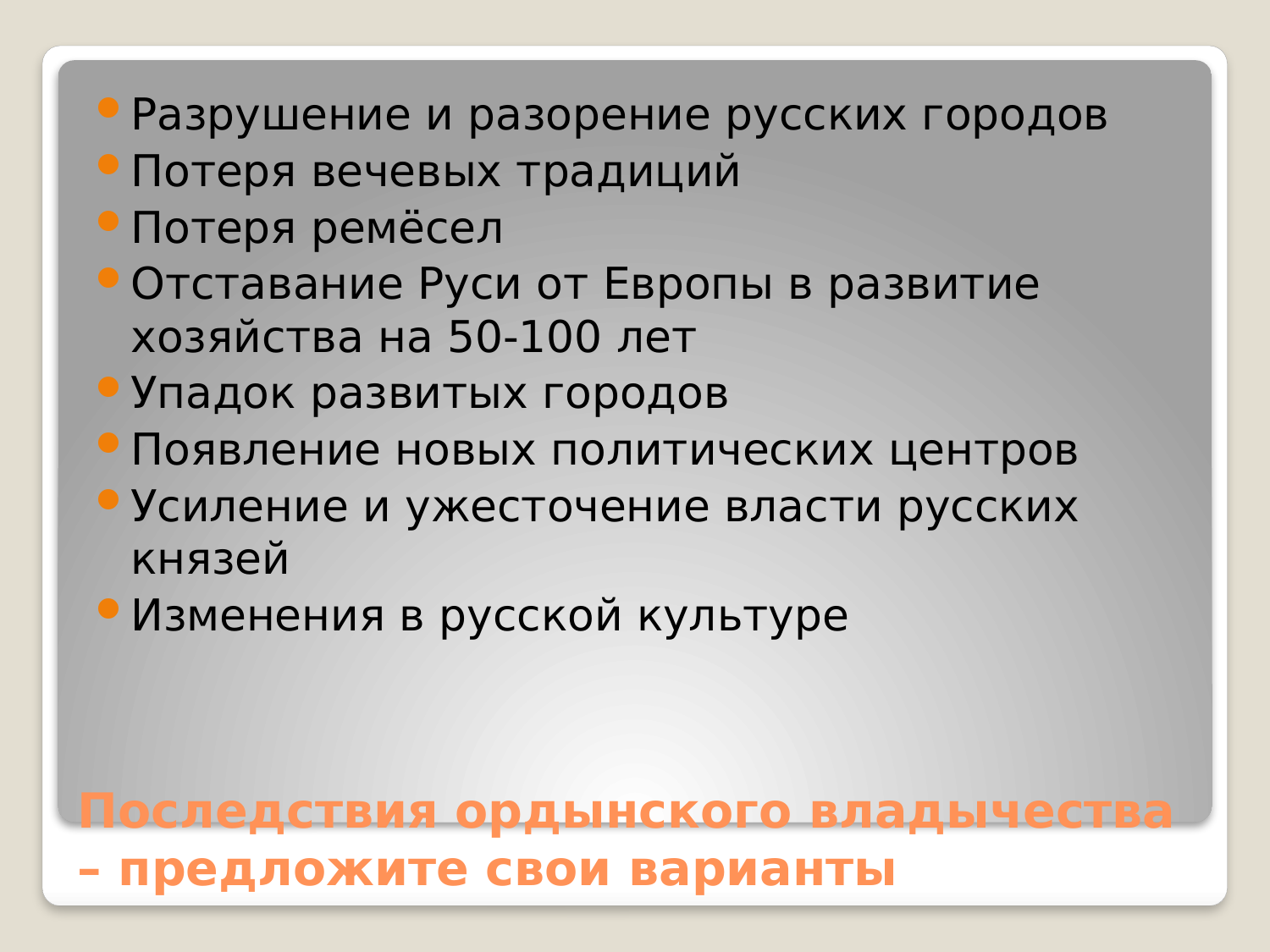

Разрушение и разорение русских городов
Потеря вечевых традиций
Потеря ремёсел
Отставание Руси от Европы в развитие хозяйства на 50-100 лет
Упадок развитых городов
Появление новых политических центров
Усиление и ужесточение власти русских князей
Изменения в русской культуре

# Последствия ордынского владычества – предложите свои варианты